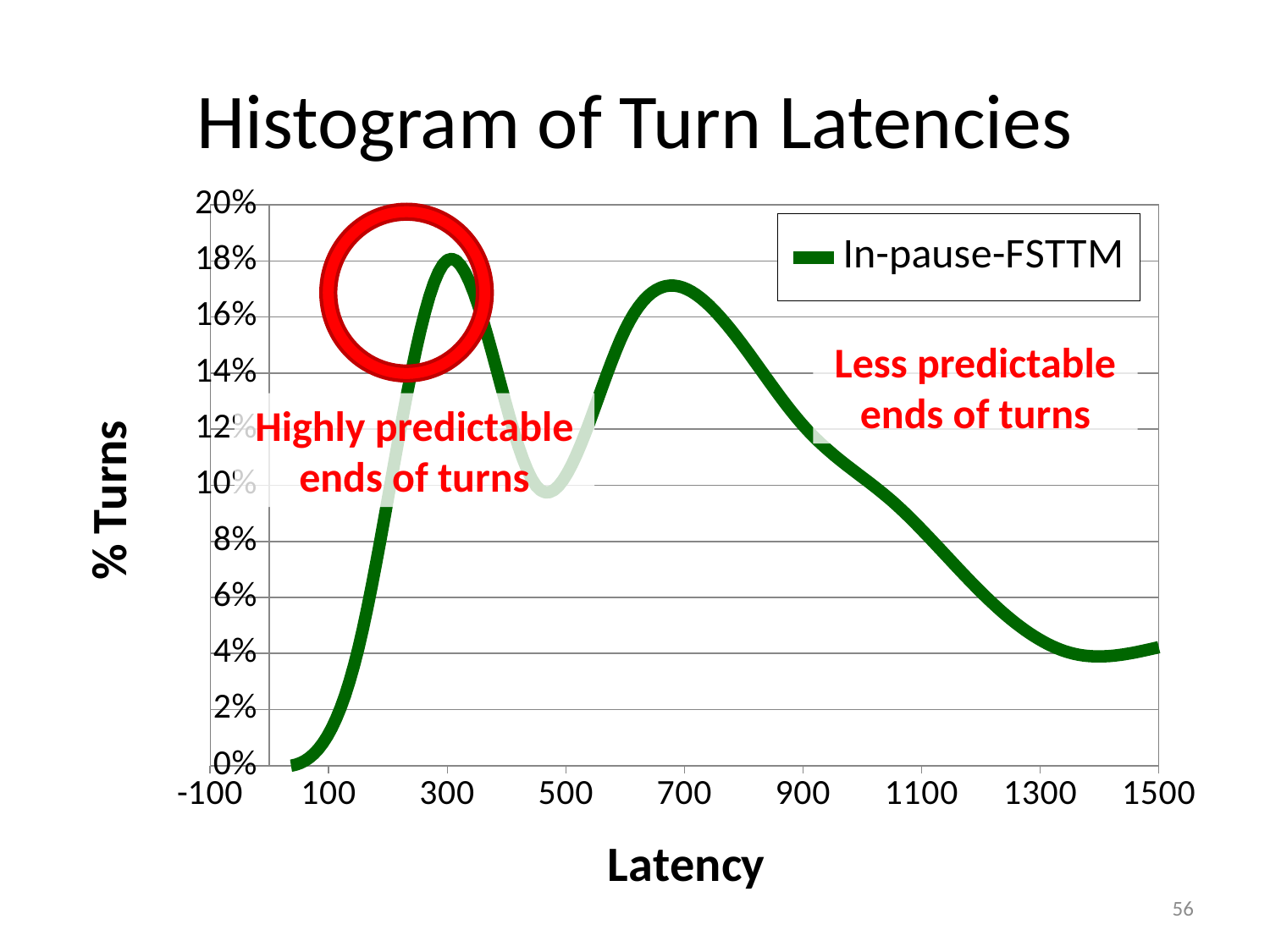

# Histogram of Turn Latencies

### Chart

| Category | In-pause-FSTTM |
|---|---|
Less predictable ends of turns
Highly predictable ends of turns
56